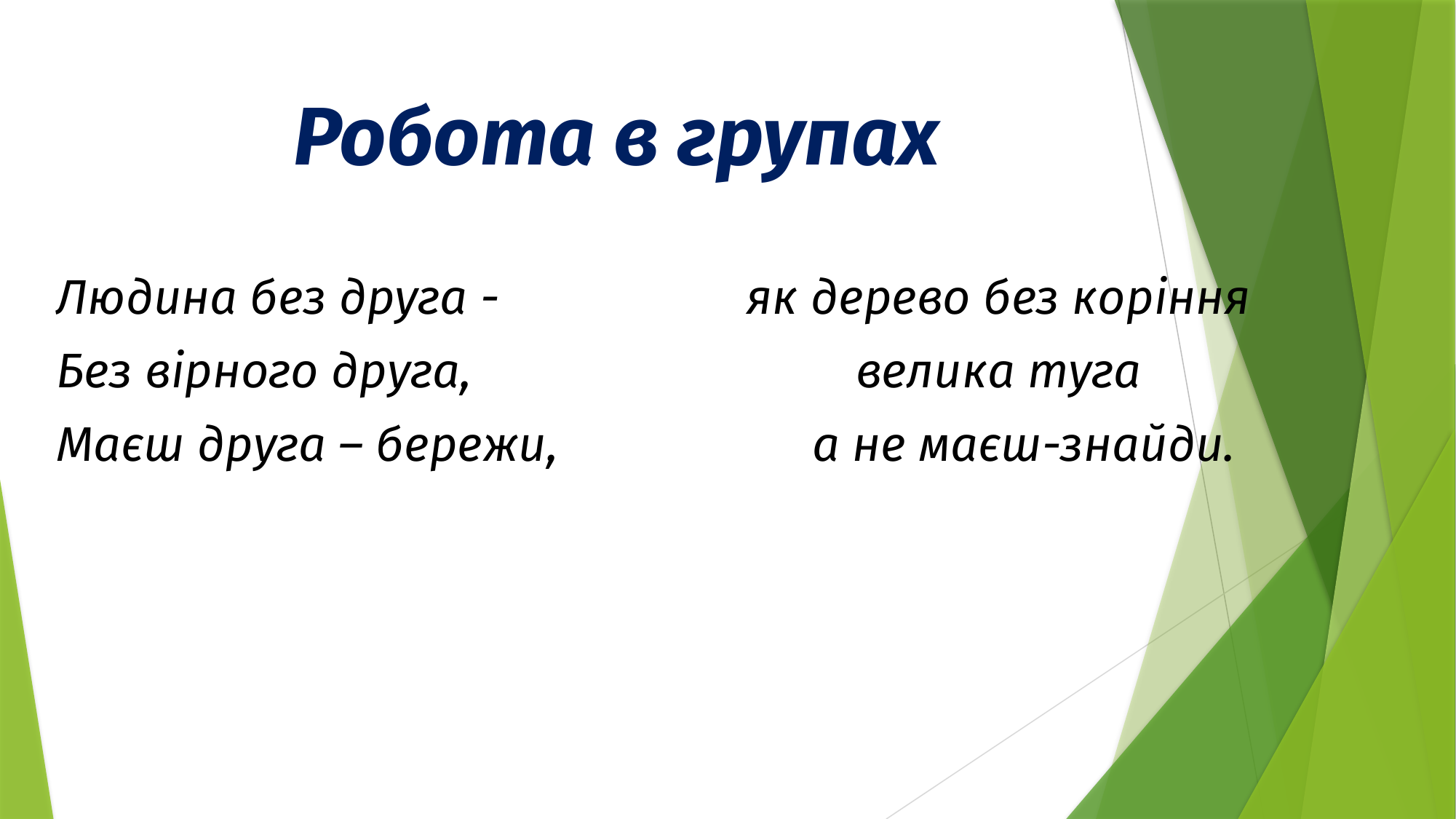

# Робота в групах
Людина без друга -
Без вірного друга,
Маєш друга – бережи,

як дерево без коріння
велика туга
    а не маєш-знайди.